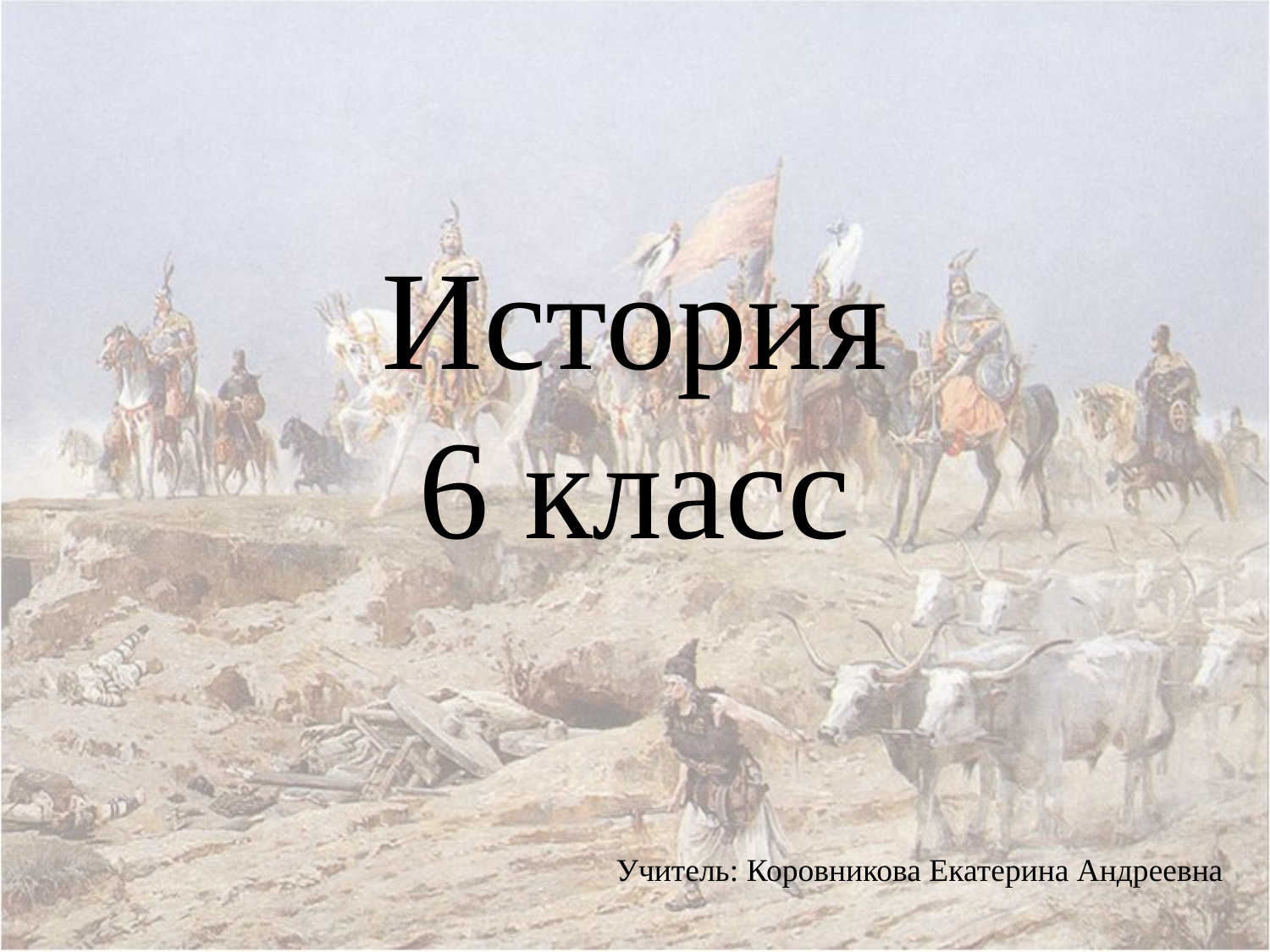

# История 6 класс
Учитель: Коровникова Екатерина Андреевна